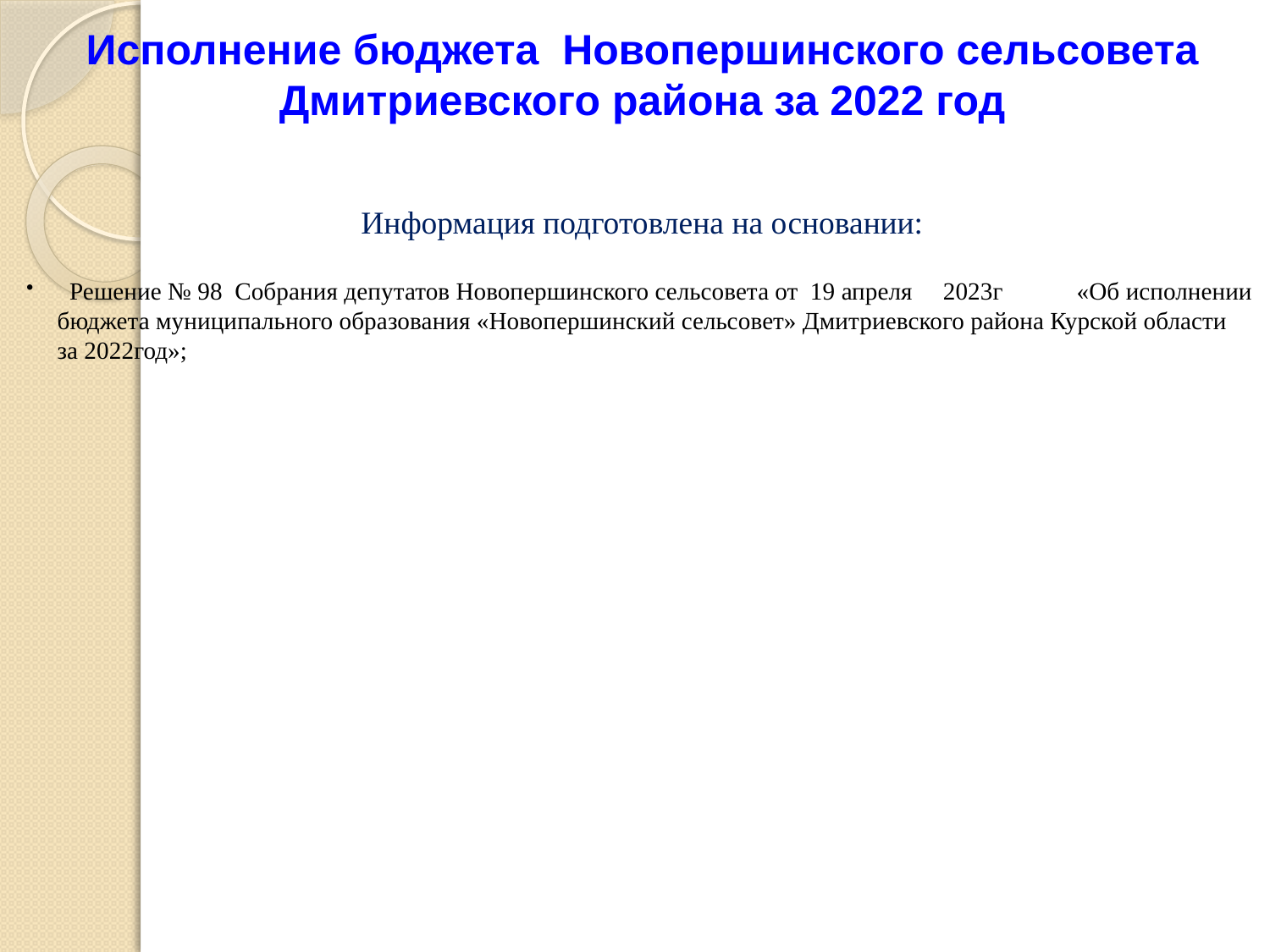

Исполнение бюджета  Новопершинского сельсовета Дмитриевского района за 2022 год
Информация подготовлена на основании:

  Решение № 98  Собрания депутатов Новопершинского сельсовета от  19 апреля     2023г            «Об исполнении бюджета муниципального образования «Новопершинский сельсовет» Дмитриевского района Курской области  за 2022год»;